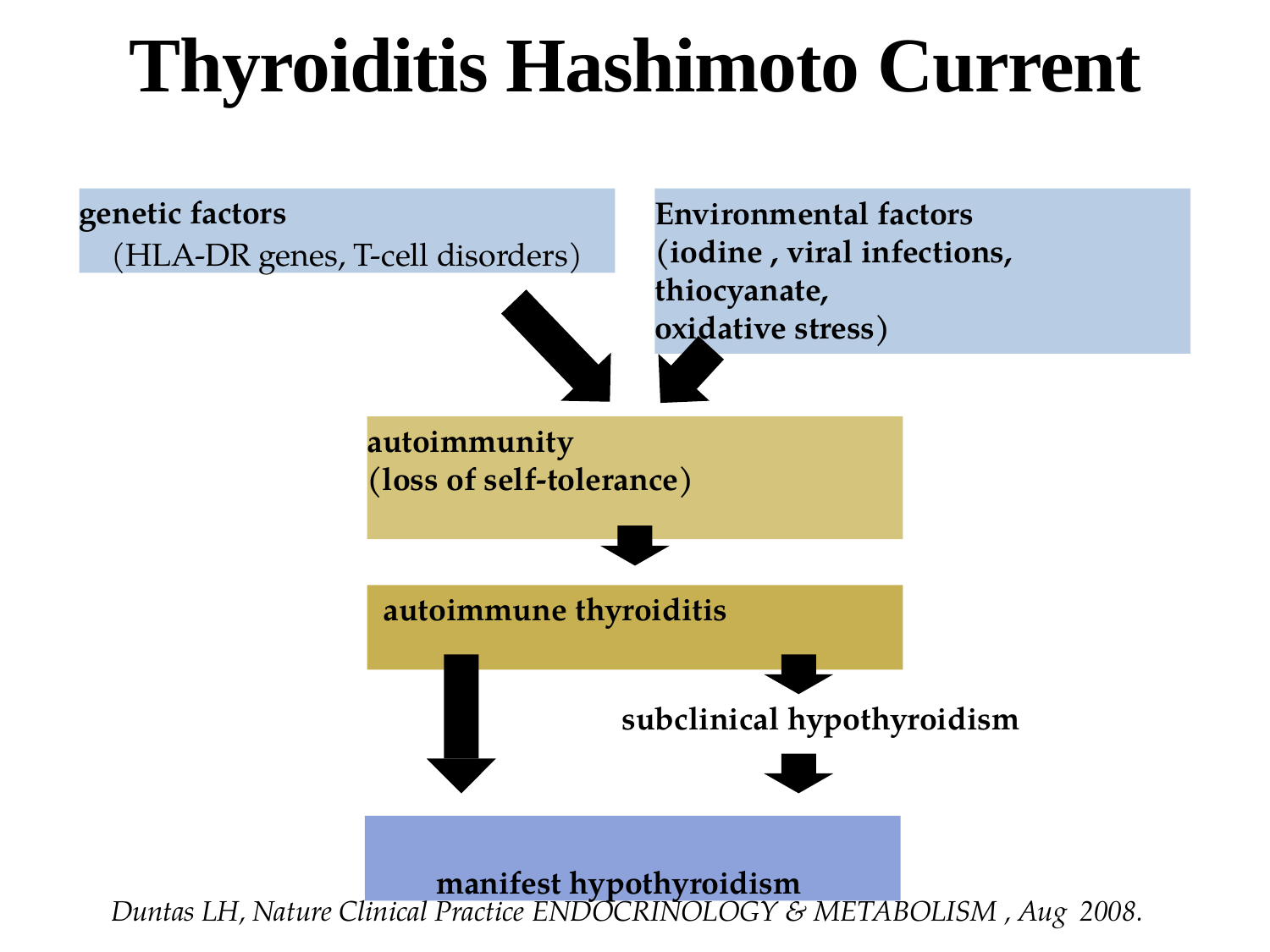

# Thyroiditis Hashimoto Current

genetic factors
(HLA-DR genes, T-cell disorders)

Environmental factors
(iodine , viral infections,
thiocyanate,
oxidative stress)

autoimmunity
(loss of self-tolerance)

  autoimmune thyroiditis

subclinical hypothyroidism

manifest hypothyroidism
Duntas LH, Nature Clinical Practice ENDOCRINOLOGY & METABOLISM , Aug 2008.